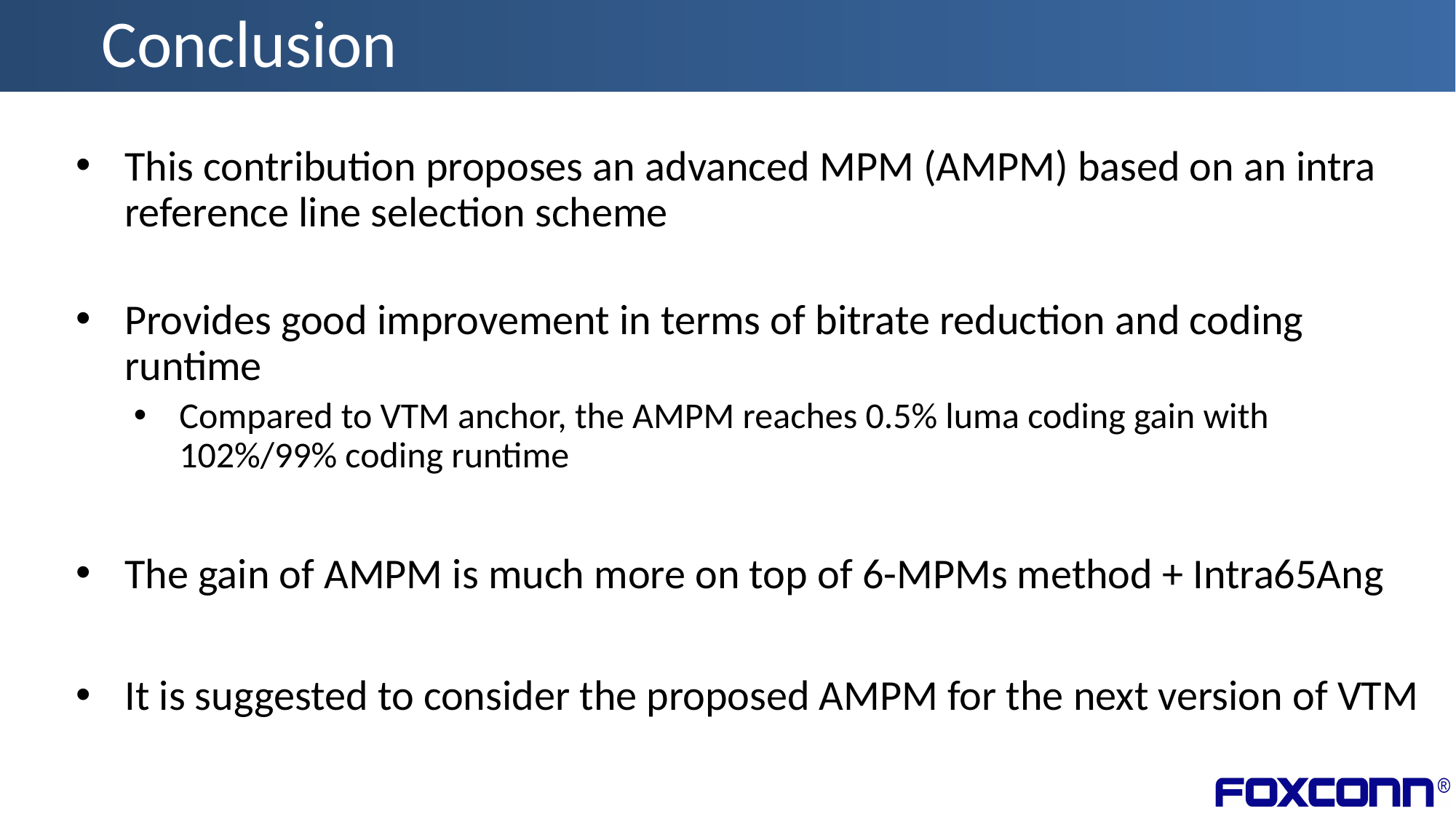

# Conclusion
This contribution proposes an advanced MPM (AMPM) based on an intra reference line selection scheme

Provides good improvement in terms of bitrate reduction and coding runtime
Compared to VTM anchor, the AMPM reaches 0.5% luma coding gain with 102%/99% coding runtime

The gain of AMPM is much more on top of 6-MPMs method + Intra65Ang

It is suggested to consider the proposed AMPM for the next version of VTM
11